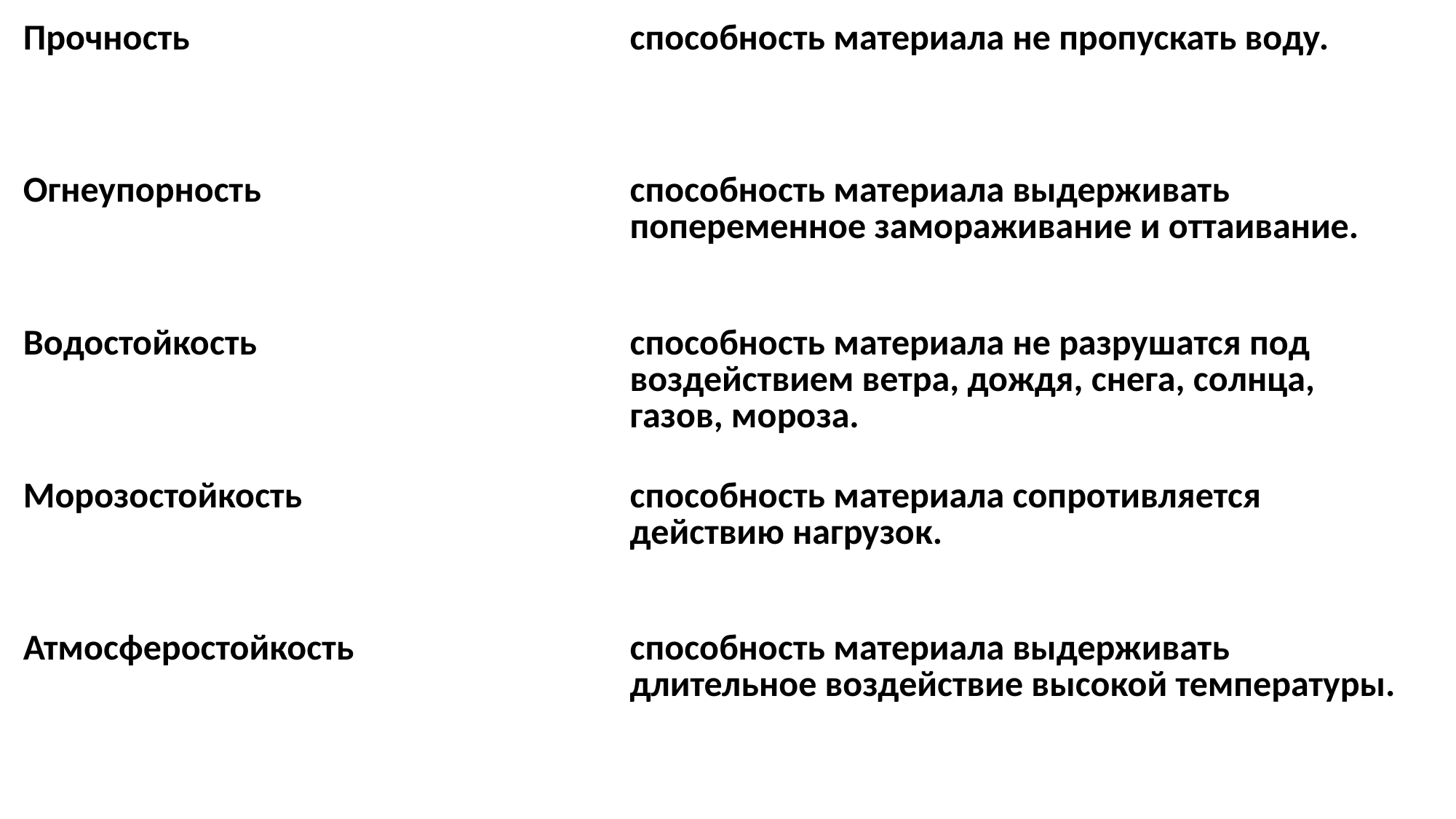

| Прочность | способность материала не пропускать воду. |
| --- | --- |
| Огнеупорность | способность материала выдерживать попеременное замораживание и оттаивание. |
| Водостойкость | способность материала не разрушатся под воздействием ветра, дождя, снега, солнца, газов, мороза. |
| Морозостойкость | способность материала сопротивляется действию нагрузок. |
| Атмосферостойкость | способность материала выдерживать длительное воздействие высокой температуры. |